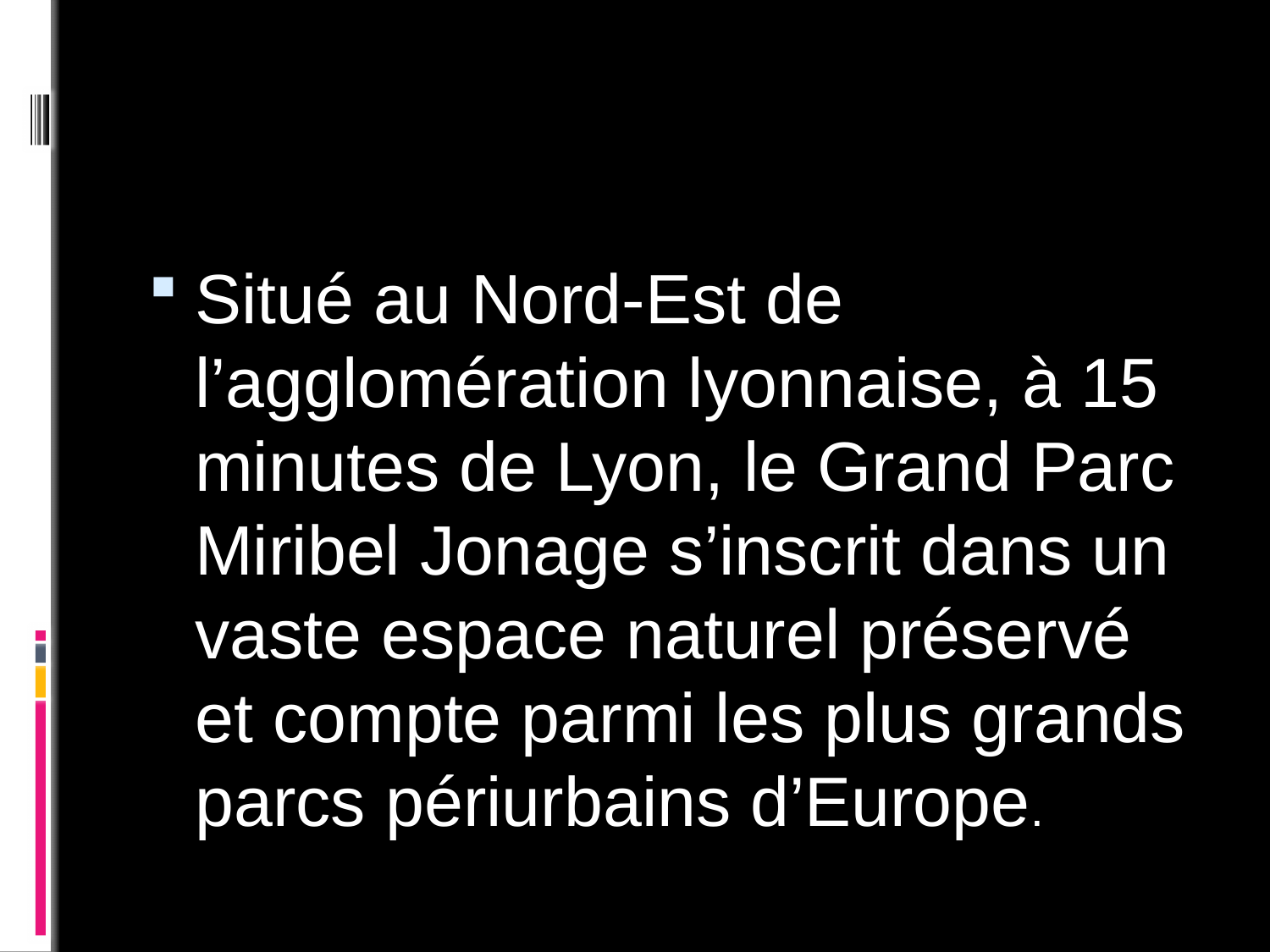

Situé au Nord-Est de l’agglomération lyonnaise, à 15 minutes de Lyon, le Grand Parc Miribel Jonage s’inscrit dans un vaste espace naturel préservé et compte parmi les plus grands parcs périurbains d’Europe.